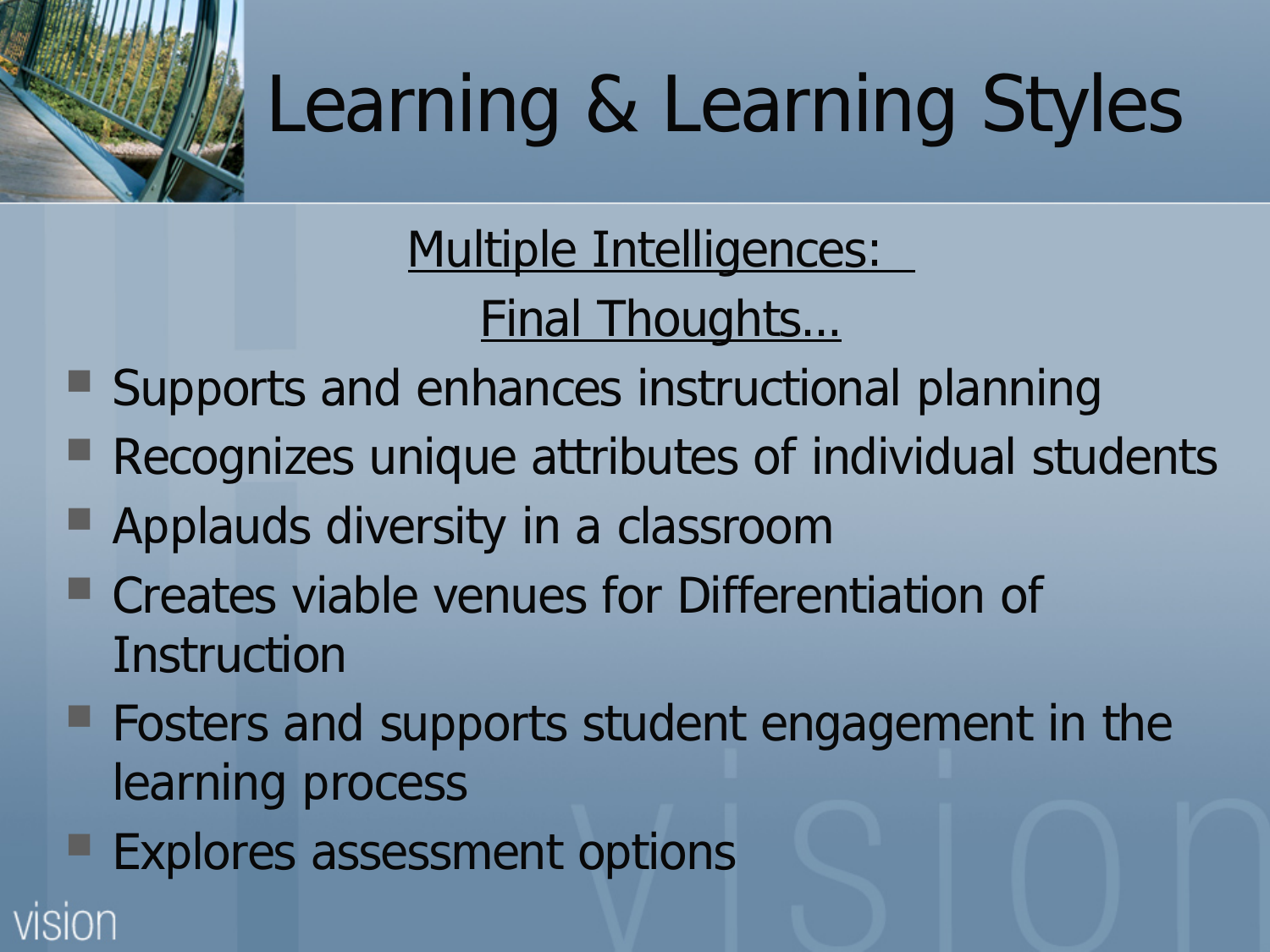

# Learning & Learning Styles
Multiple Intelligences:
Final Thoughts…
Supports and enhances instructional planning
Recognizes unique attributes of individual students
Applauds diversity in a classroom
Creates viable venues for Differentiation of Instruction
Fosters and supports student engagement in the learning process
Explores assessment options